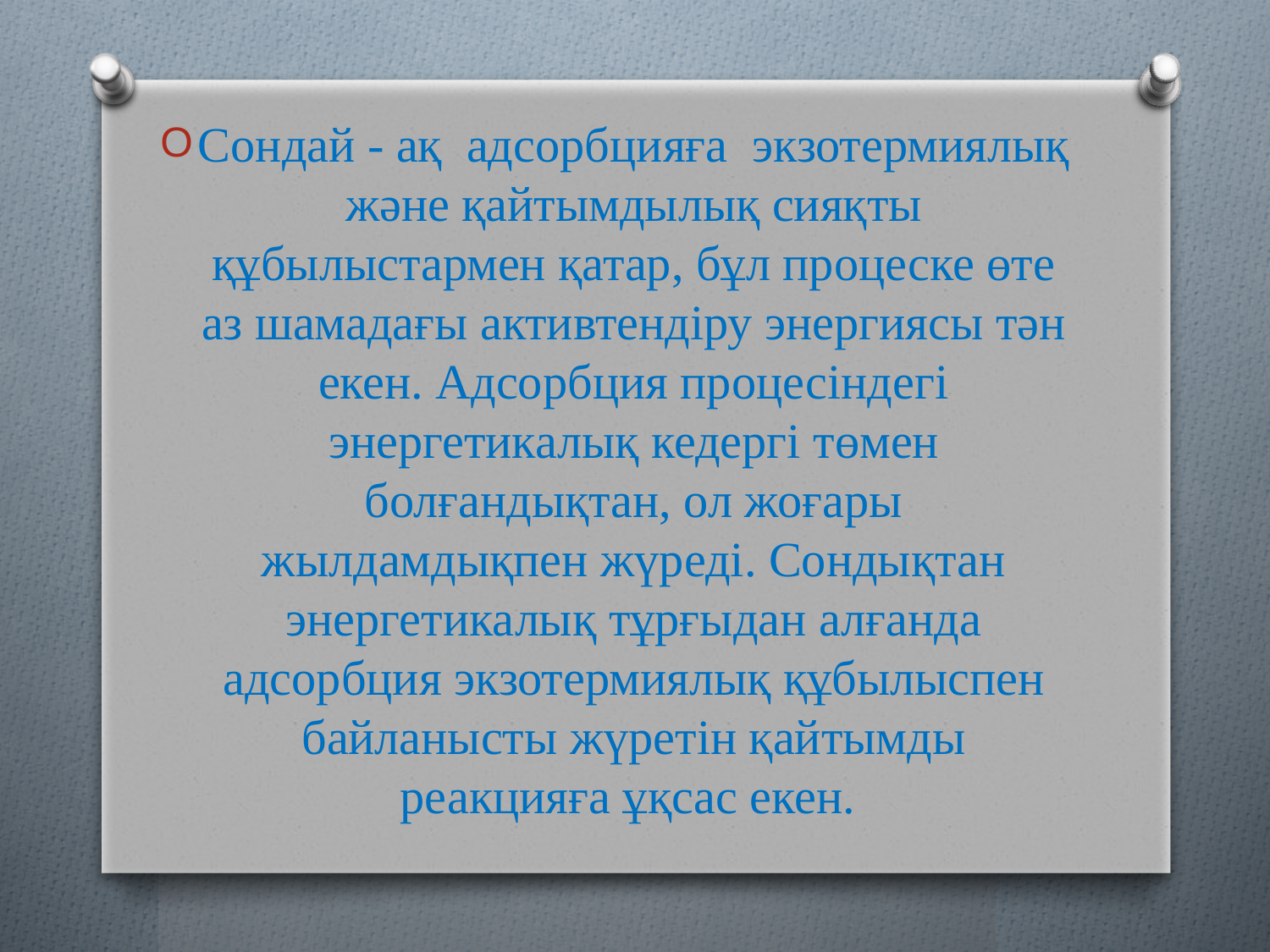

Сондай - ақ  адсорбцияға  экзотермиялық және қайтымдылық сияқты құбылыстармен қатар, бұл процеске өте аз шамадағы активтендіру энергиясы тән екен. Адсорбция процесіндегі энергетикалық кедергі төмен болғандықтан, ол жоғары жылдамдықпен жүреді. Сондықтан энергетикалық тұрғыдан алғанда адсорбция экзотермиялық құбылыспен байланысты жүретін қайтымды реакцияға ұқсас екен.